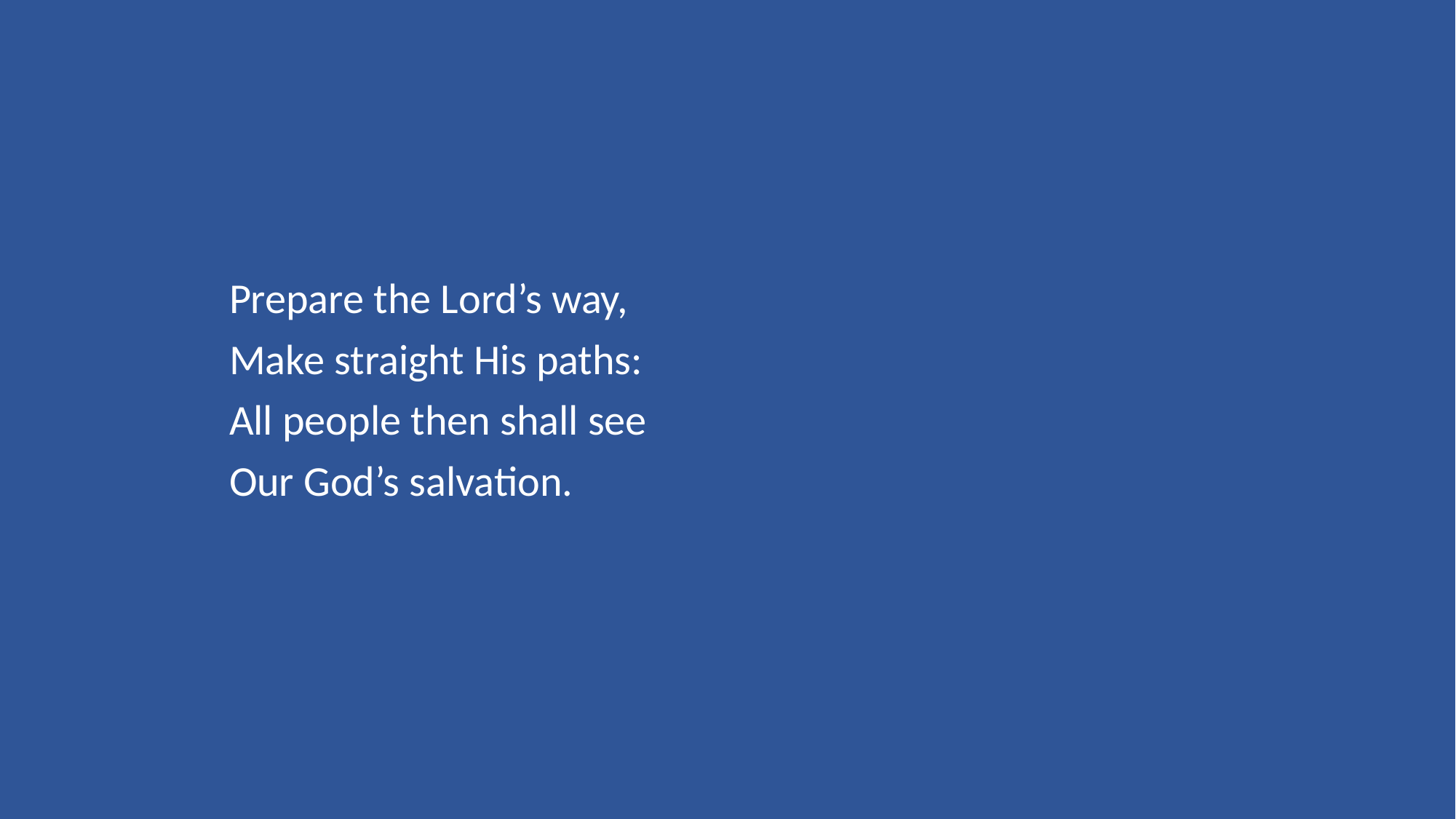

Prepare the Lord’s way,
Make straight His paths:
All people then shall see
Our God’s salvation.